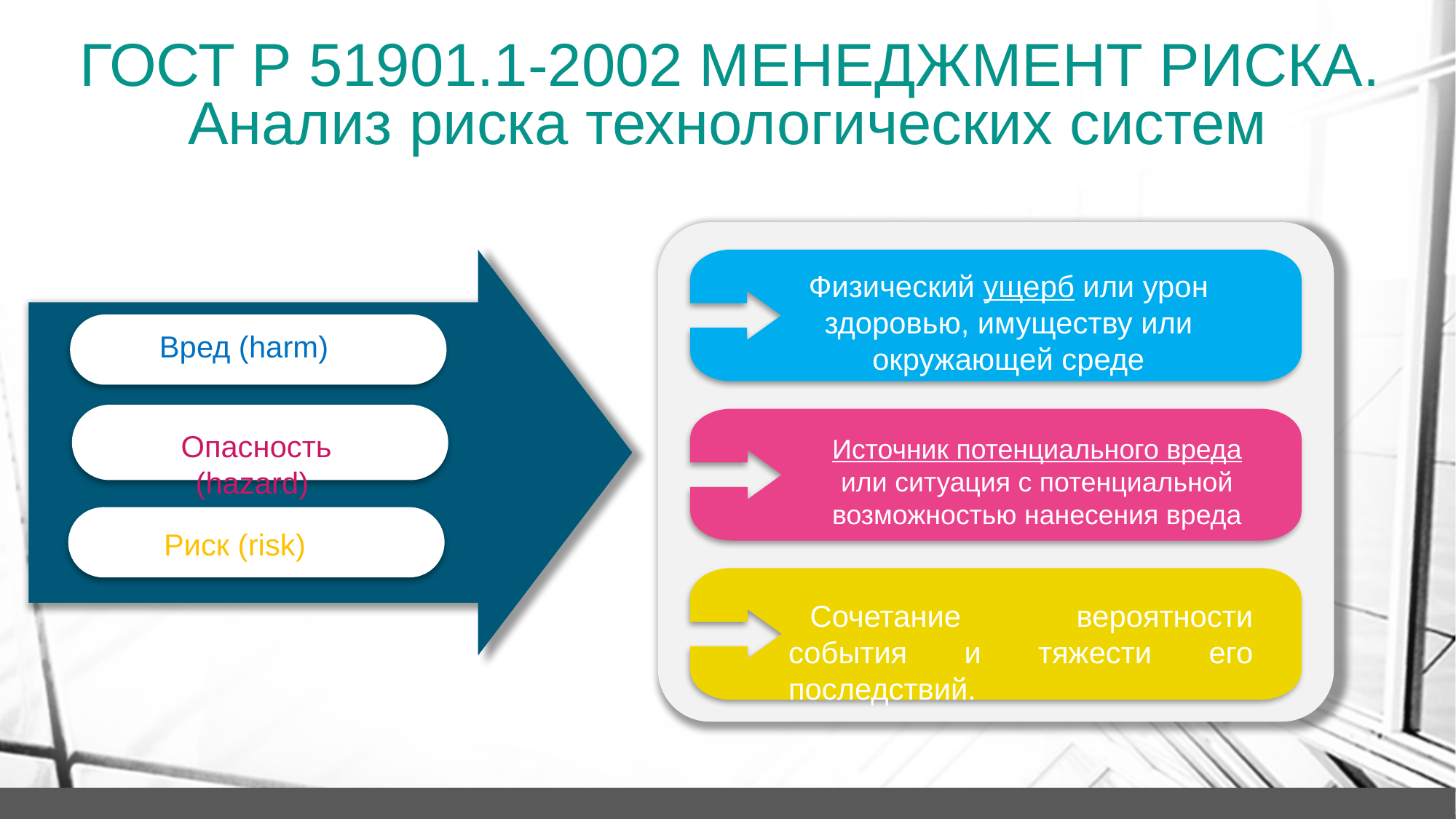

# ГОСТ Р 51901.1-2002 МЕНЕДЖМЕНТ РИСКА. Анализ риска технологических систем

Физический ущерб или урон здоровью, имуществу или окружающей среде

Вред (harm)

Опасность (hazard)
Источник потенциального вреда или ситуация с потенциальной возможностью нанесения вреда

Риск (risk)

Сочетание вероятности события и тяжести его последствий.